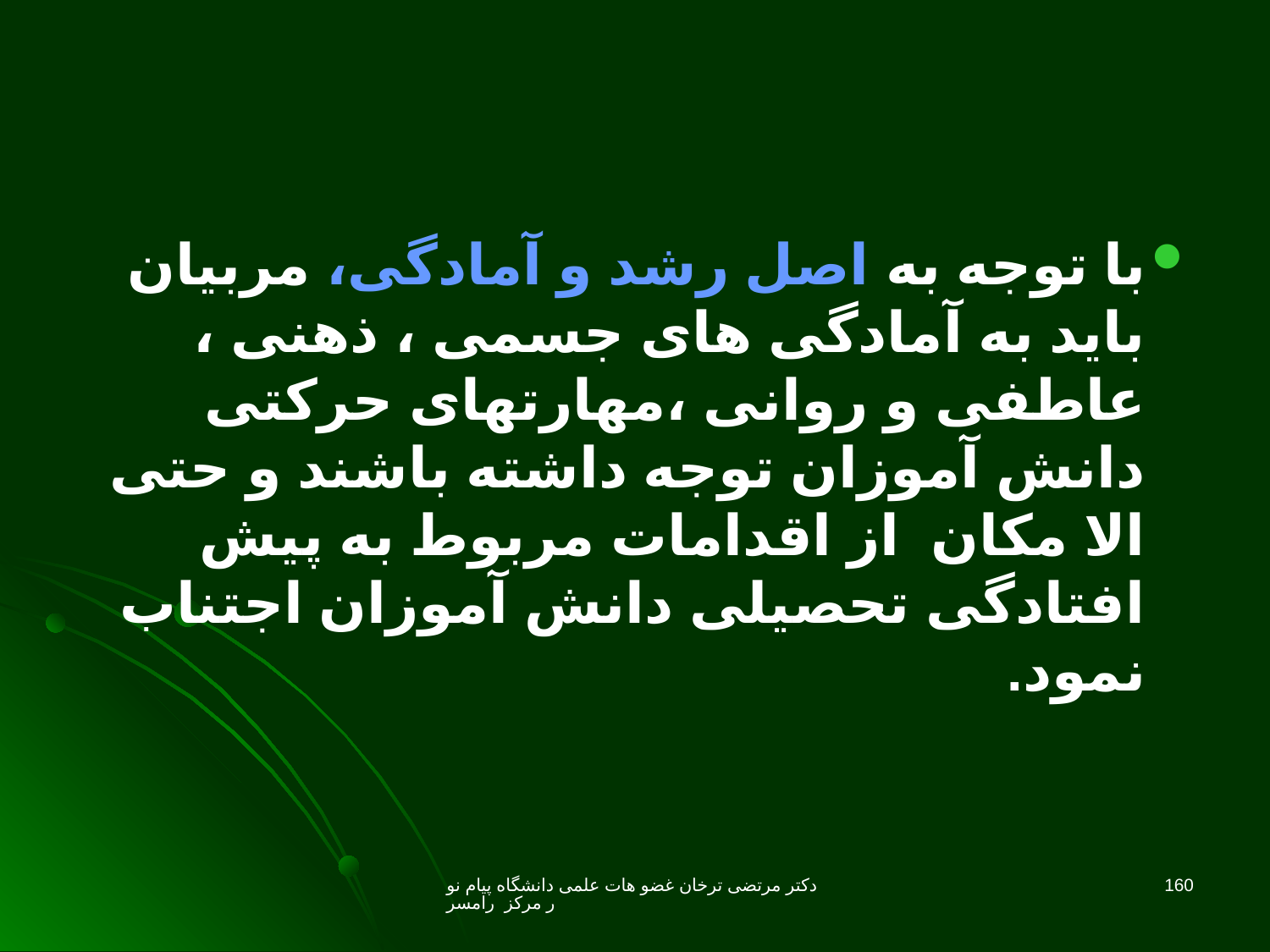

با توجه به اصل رشد و آمادگی، مربیان باید به آمادگی های جسمی ، ذهنی ، عاطفی و روانی ،مهارتهای حرکتی دانش آموزان توجه داشته باشند و حتی الا مکان  از اقدامات مربوط به پیش افتادگی تحصیلی دانش آموزان اجتناب نمود.
دکتر مرتضی ترخان غضو هات علمی دانشگاه پیام نور مرکز رامسر
160